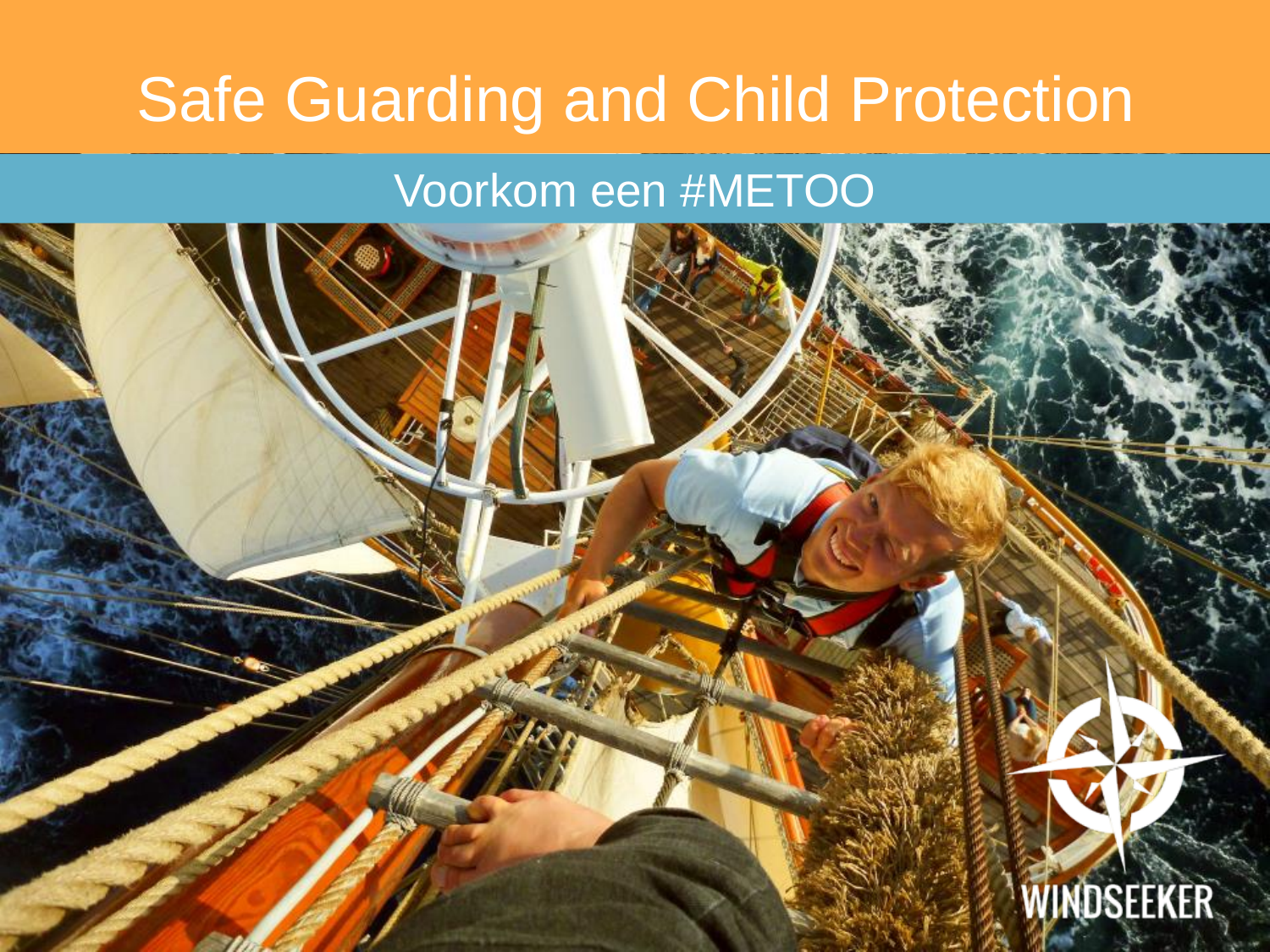

# Safe Guarding and Child Protection
Voorkom een #METOO